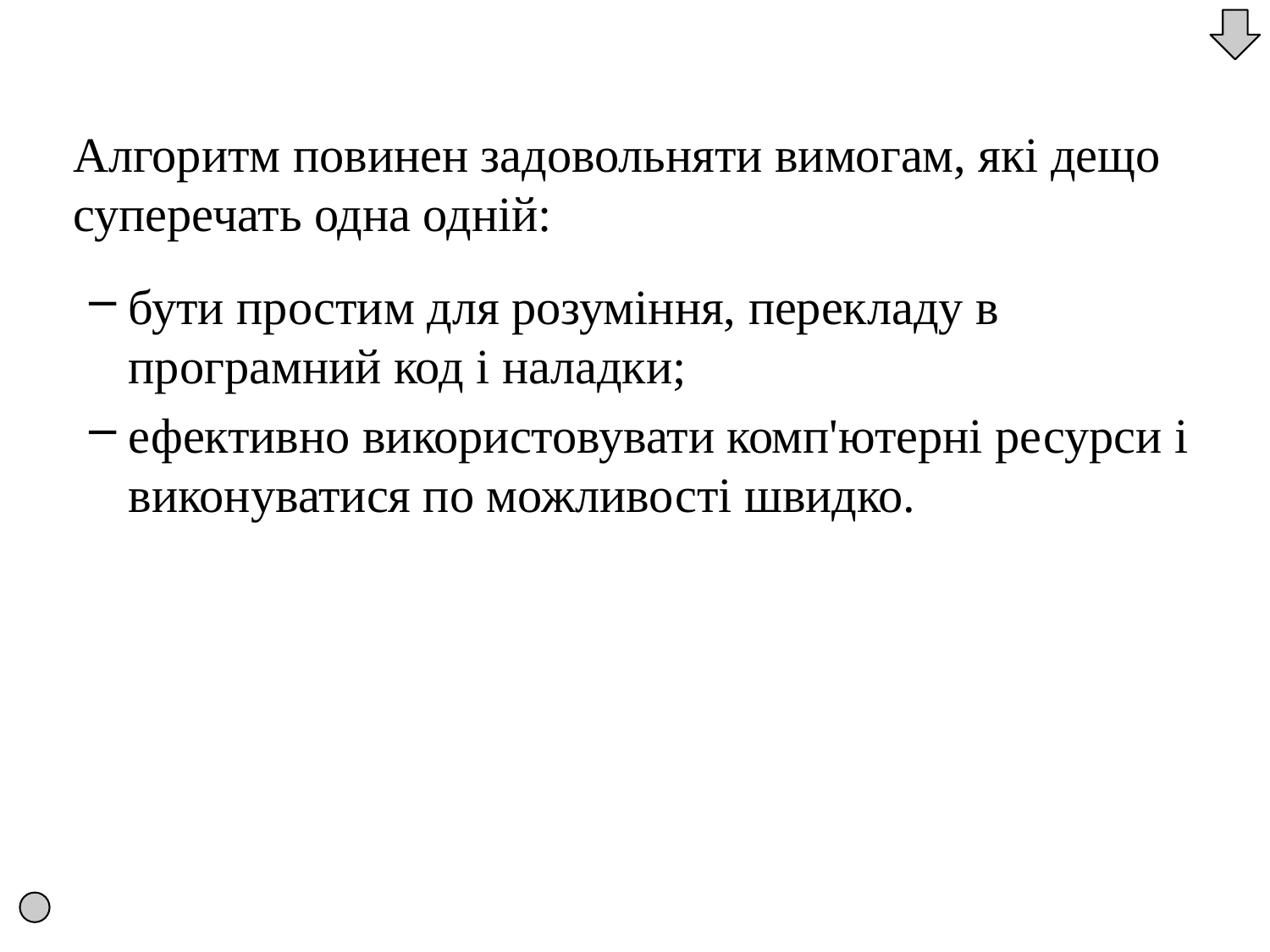

Алгоритм повинен задовольняти вимогам, які дещо суперечать одна одній:

бути простим для розуміння, перекладу в програмний код і наладки;
ефективно використовувати комп'ютерні ресурси і виконуватися по можливості швидко.